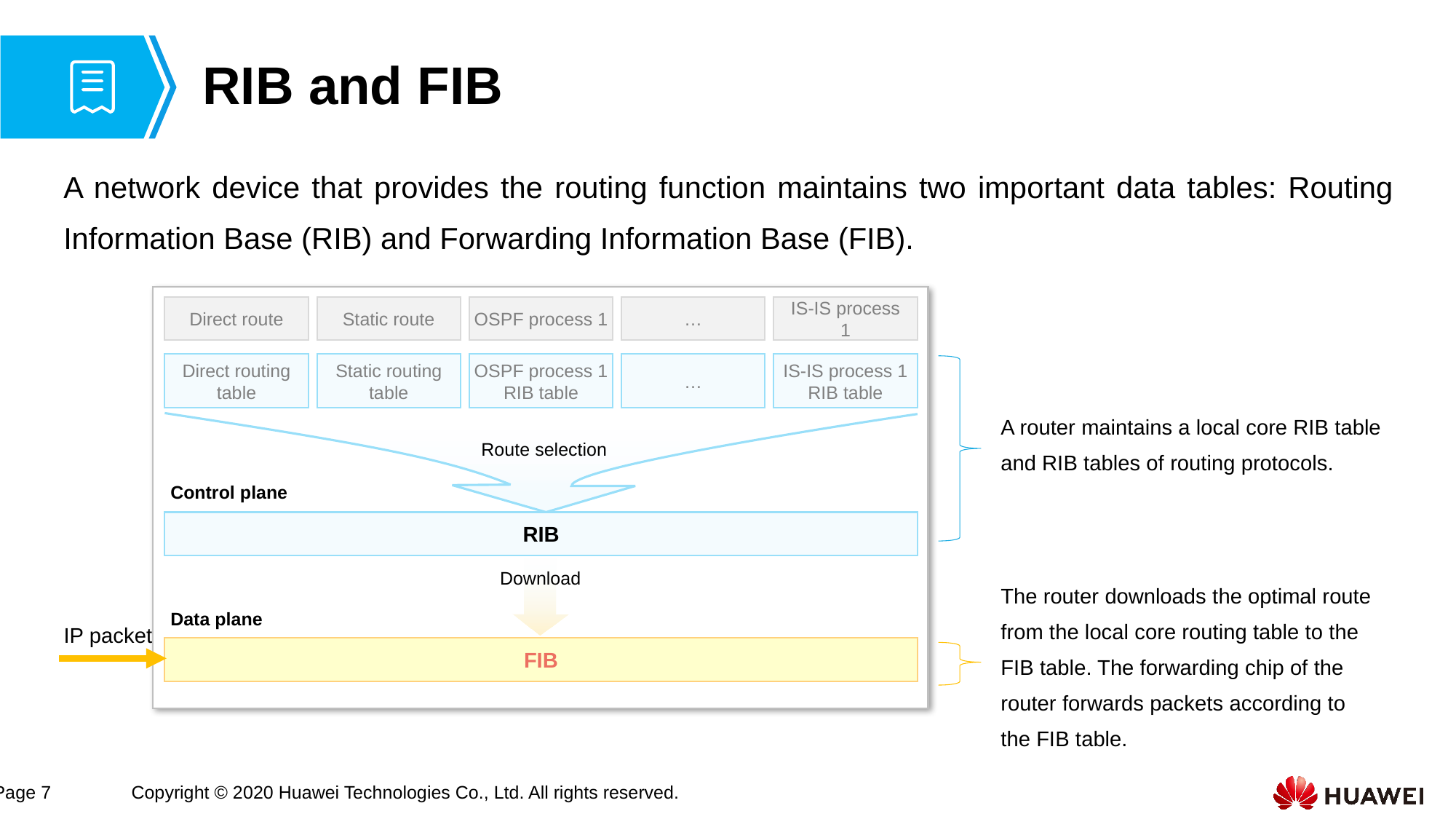

# RIB and FIB
A network device that provides the routing function maintains two important data tables: Routing Information Base (RIB) and Forwarding Information Base (FIB).

Direct route
Static route
OSPF process 1
…
IS-IS process 1
Direct routing table
Static routing table
OSPF process 1
RIB table
…
IS-IS process 1
RIB table

A router maintains a local core RIB table and RIB tables of routing protocols.

Route selection
Control plane
RIB
Download
The router downloads the optimal route from the local core routing table to the FIB table. The forwarding chip of the router forwards packets according to the FIB table.

Data plane
IP packet
FIB